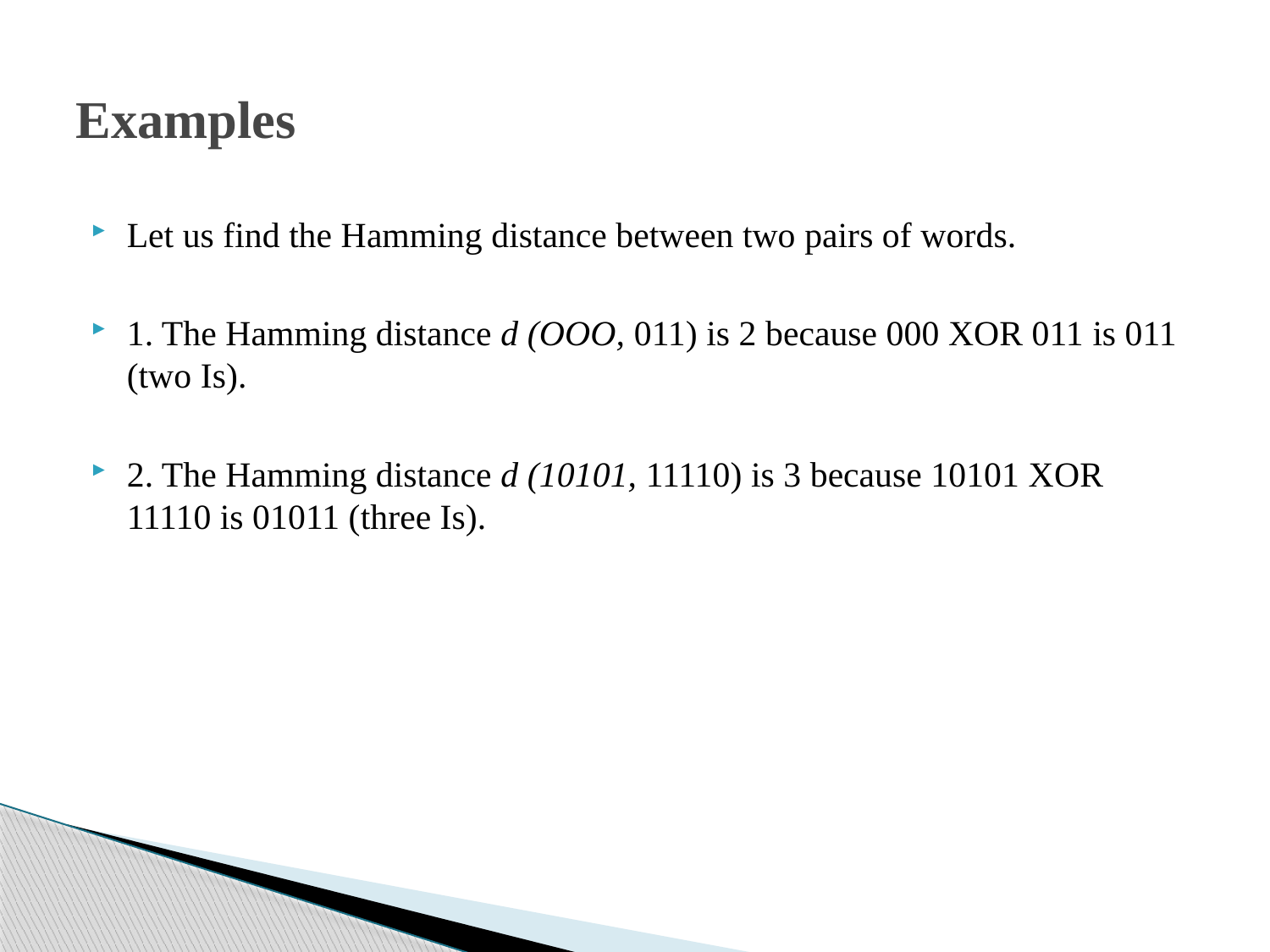

# Examples
Let us find the Hamming distance between two pairs of words.

1. The Hamming distance d (OOO, 011) is 2 because 000 XOR 011 is 011 (two Is).

2. The Hamming distance d (10101, 11110) is 3 because 10101 XOR 11110 is 01011 (three Is).